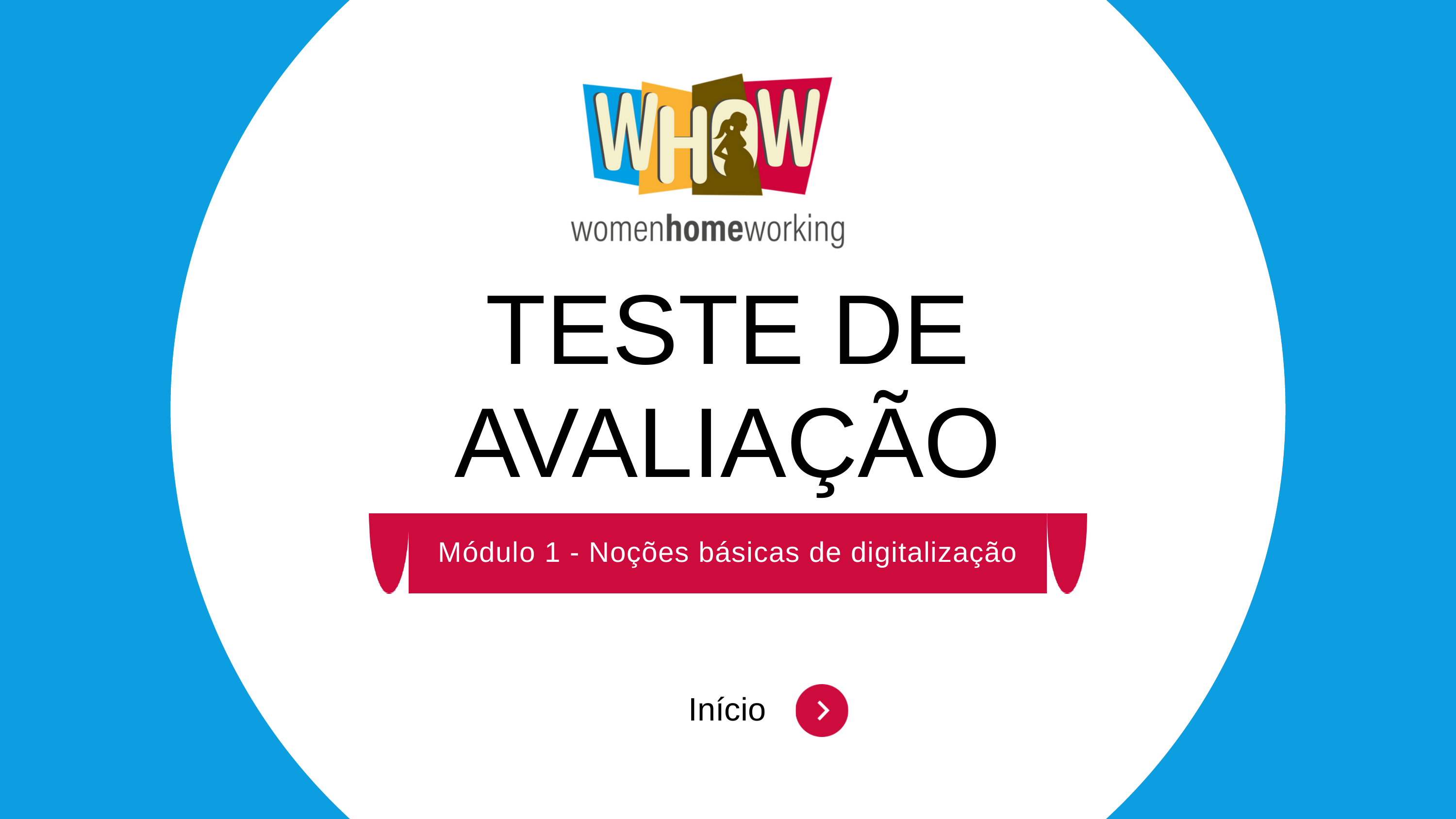

TESTE DE AVALIAÇÃO

Módulo 1 - Noções básicas de digitalização

Início